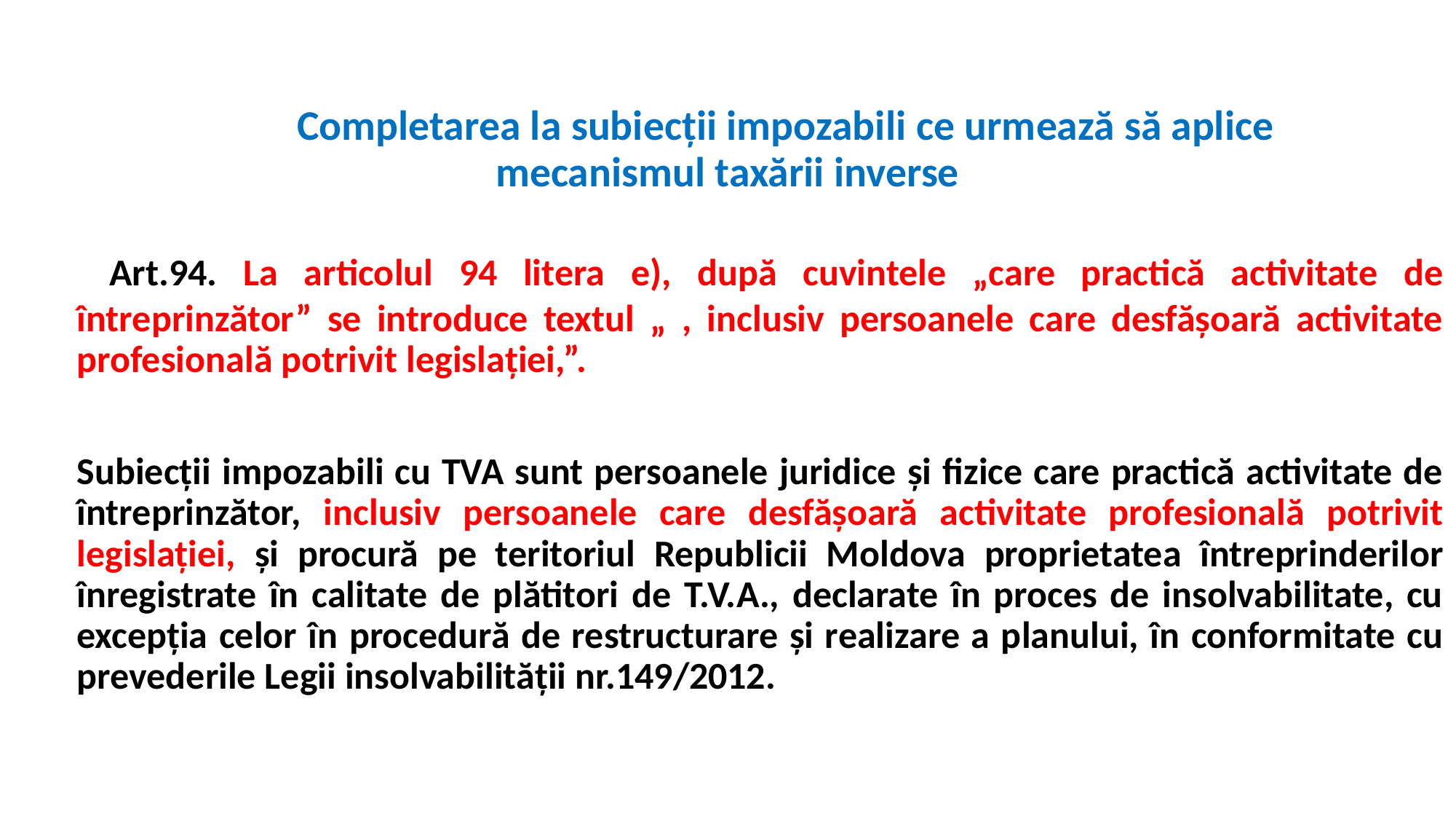

# Completarea la subiecții impozabili ce urmează să aplice mecanismul taxării inverse
 Art.94. La articolul 94 litera e), după cuvintele „care practică activitate de întreprinzător” se introduce textul „ , inclusiv persoanele care desfăşoară activitate profesională potrivit legislaţiei,”.

Subiecții impozabili cu TVA sunt persoanele juridice şi fizice care practică activitate de întreprinzător, inclusiv persoanele care desfăşoară activitate profesională potrivit legislaţiei, şi procură pe teritoriul Republicii Moldova proprietatea întreprinderilor înregistrate în calitate de plătitori de T.V.A., declarate în proces de insolvabilitate, cu excepţia celor în procedură de restructurare şi realizare a planului, în conformitate cu prevederile Legii insolvabilităţii nr.149/2012.